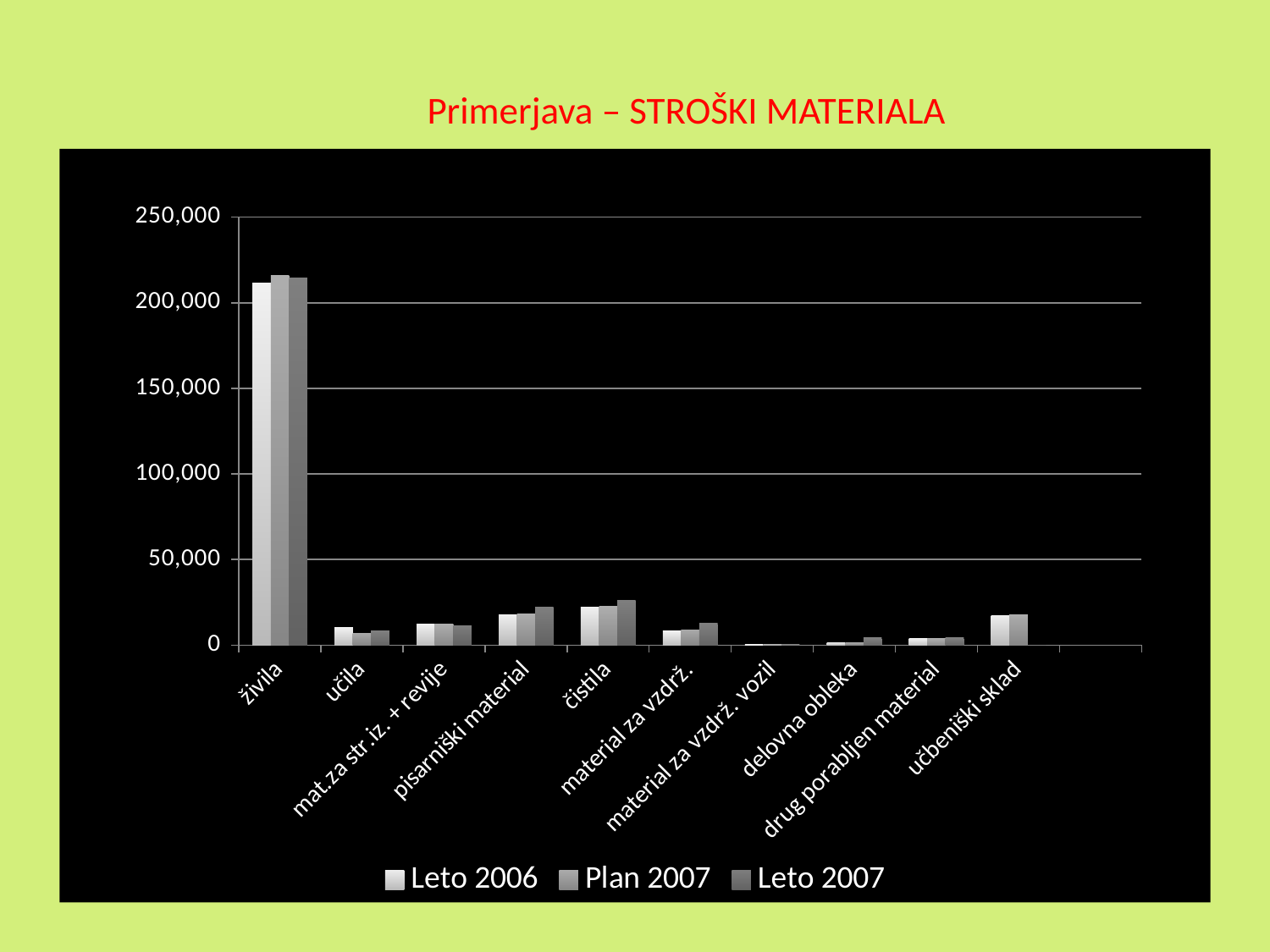

# Primerjava – STROŠKI MATERIALA

### Chart

| Category | Leto 2006 | Plan 2007 | Leto 2007 |
|---|---|---|---|
| živila | 211632.57 | 216076.87999999998 | 214393.18 |
| učila | 10086.209999999986 | 7000.0 | 8197.92 |
| mat.za str.iz. + revije | 12179.52 | 12435.28 | 11042.31 |
| pisarniški material | 17935.43 | 18312.07 | 22055.87 |
| čistila | 21983.51 | 22445.16 | 26192.35 |
| material za vzdrž. | 8527.53 | 8706.6 | 12577.41 |
| material za vzdrž. vozil | 201.76999999999998 | 206.0 | 389.18 |
| delovna obleka | 1393.74 | 1423.01 | 4133.44 |
| drug porabljen material | 3745.92 | 3824.58 | 4424.81 |
| učbeniški sklad | 17392.509999999973 | 17757.759999999973 | 0.0 |